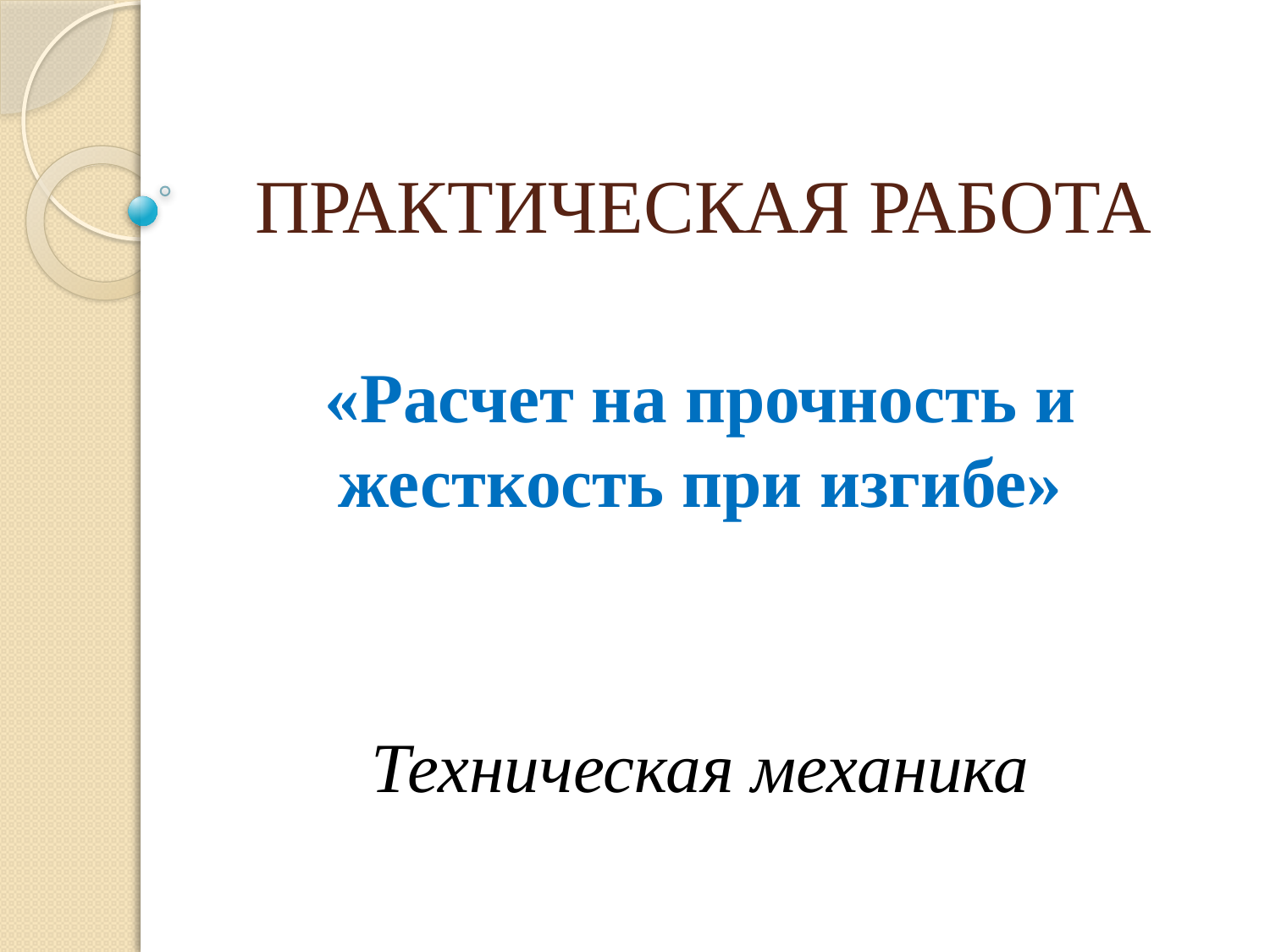

# ПРАКТИЧЕСКАЯ РАБОТА

«Расчет на прочность и жесткость при изгибе»

Техническая механика